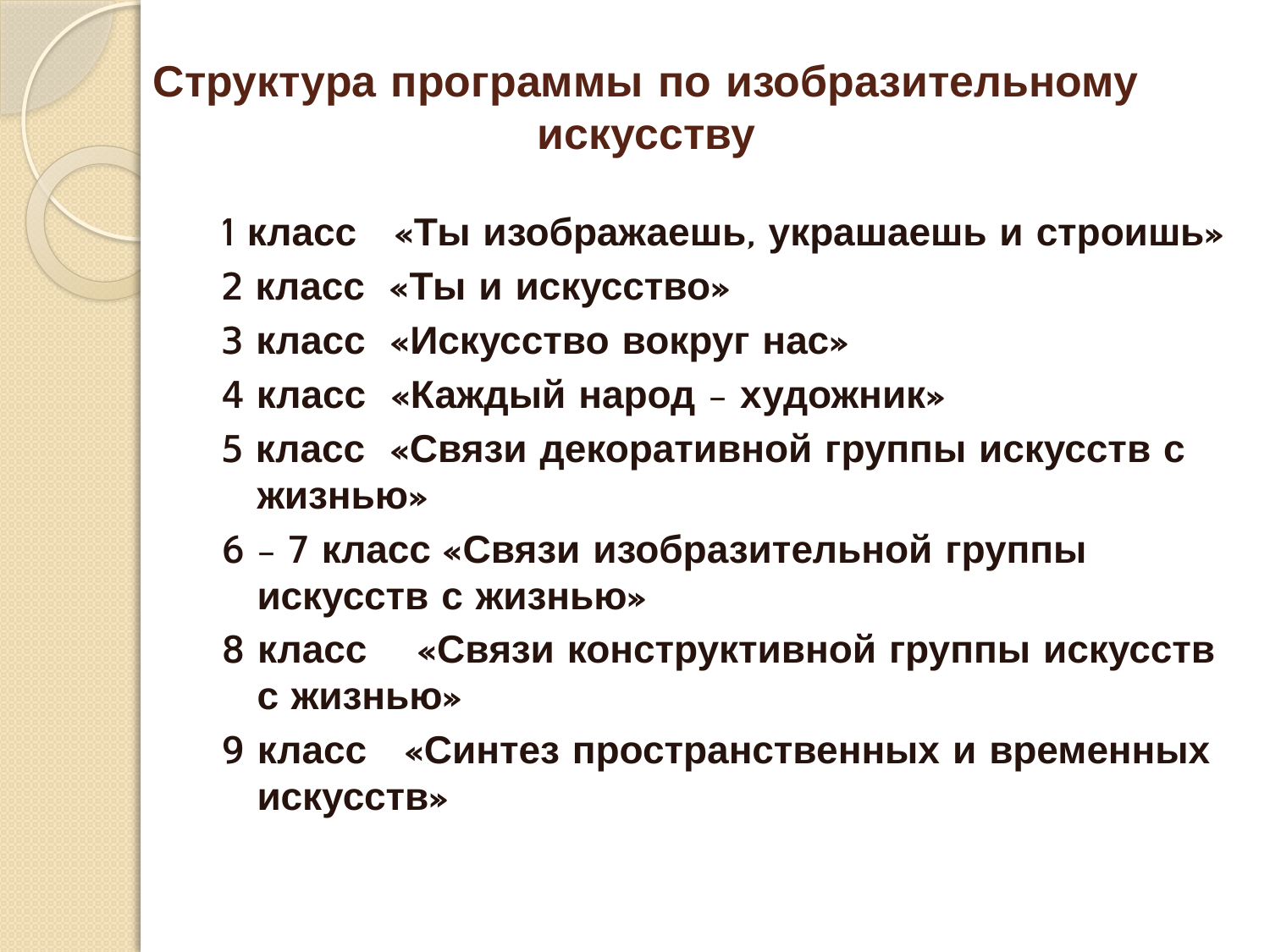

# Структура программы по изобразительному искусству
1 класс   «Ты изображаешь, украшаешь и строишь»
2 класс  «Ты и искусство»
3 класс  «Искусство вокруг нас»
4 класс  «Каждый народ – художник»
5 класс  «Связи декоративной группы искусств с жизнью»
6 – 7 класс «Связи изобразительной группы искусств с жизнью»
8 класс    «Связи конструктивной группы искусств с жизнью»
9 класс   «Синтез пространственных и временных искусств»